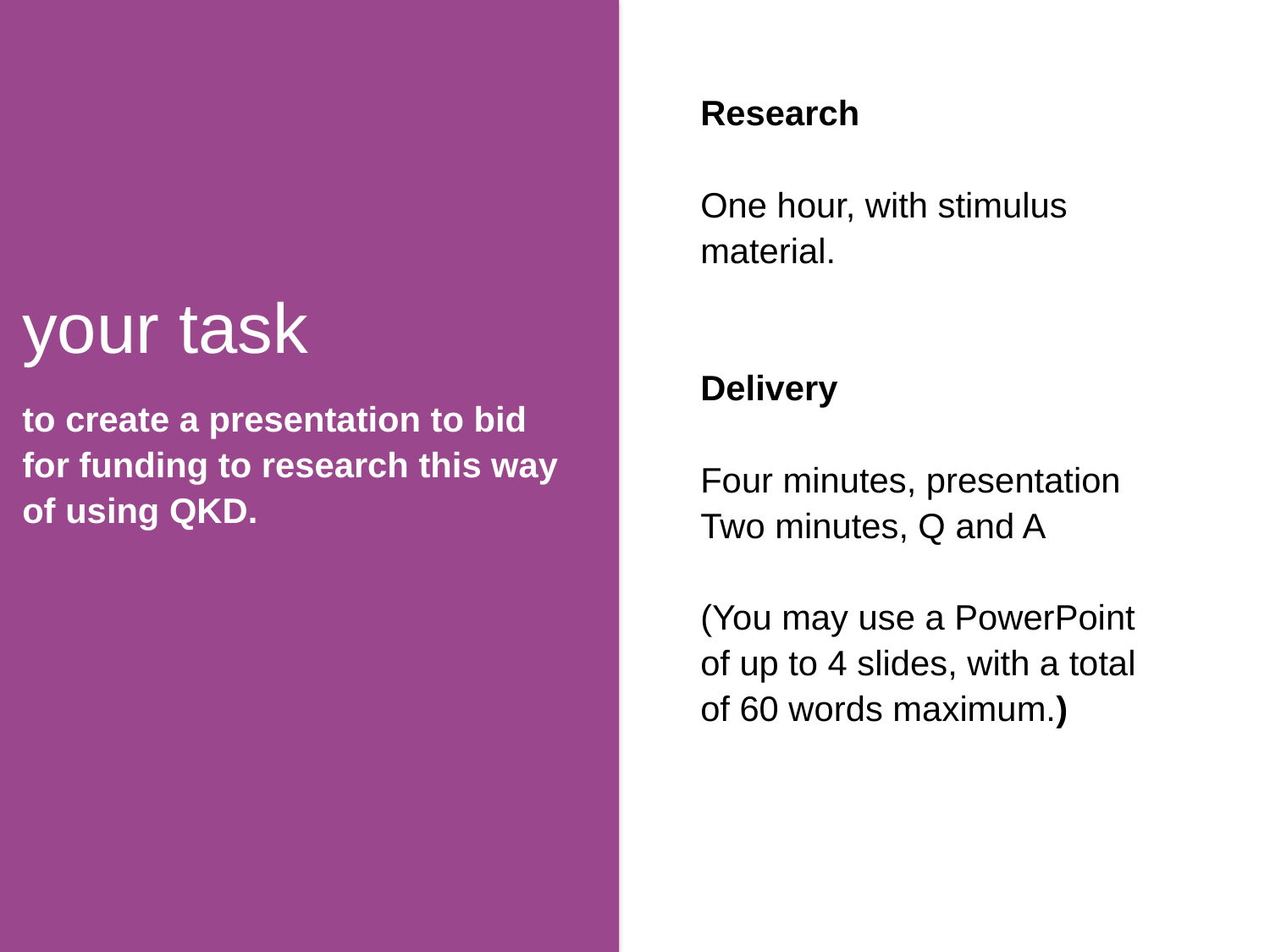

Research

One hour, with stimulus material.

Delivery

Four minutes, presentation
Two minutes, Q and A

(You may use a PowerPoint of up to 4 slides, with a total of 60 words maximum.)
# your task
to create a presentation to bid for funding to research this way of using QKD.